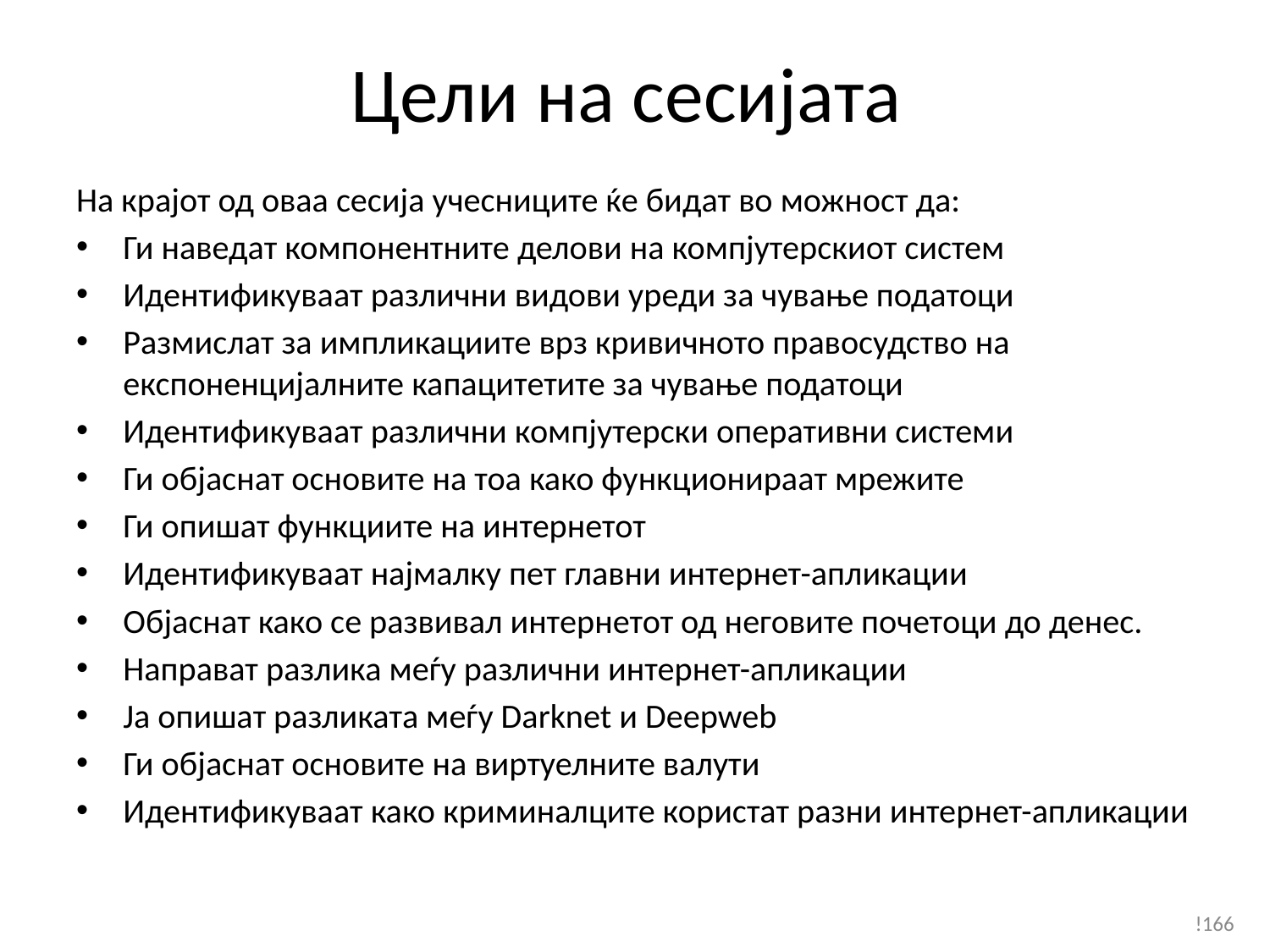

# Цели на сесијата
На крајот од оваа сесија учесниците ќе бидат во можност да:
Ги наведат компонентните делови на компјутерскиот систем
Идентификуваат различни видови уреди за чување податоци
Размислат за импликациите врз кривичното правосудство на експоненцијалните капацитетите за чување податоци
Идентификуваат различни компјутерски оперативни системи
Ги објаснат основите на тоа како функционираат мрежите
Ги опишат функциите на интернетот
Идентификуваат најмалку пет главни интернет-апликации
Објаснат како се развивал интернетот од неговите почетоци до денес.
Направат разлика меѓу различни интернет-апликации
Ја опишат разликата меѓу Darknet и Deepweb
Ги објаснат основите на виртуелните валути
Идентификуваат како криминалците користат разни интернет-апликации

!166